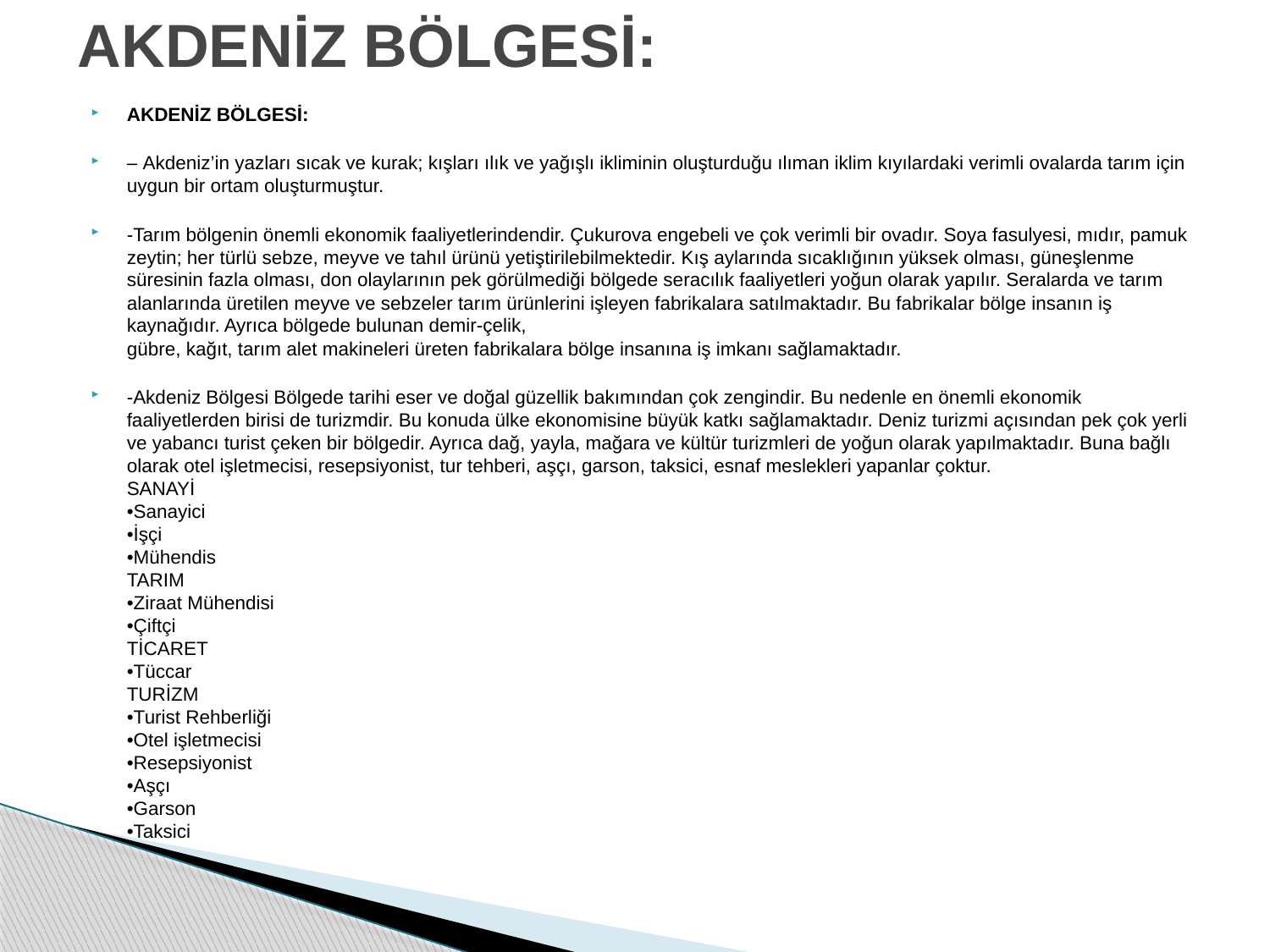

# AKDENİZ BÖLGESİ:
AKDENİZ BÖLGESİ:
– Akdeniz’in yazları sıcak ve kurak; kışları ılık ve yağışlı ikliminin oluşturduğu ılıman iklim kıyılardaki verimli ovalarda tarım için uygun bir ortam oluşturmuştur.
-Tarım bölgenin önemli ekonomik faaliyetlerindendir. Çukurova engebeli ve çok verimli bir ovadır. Soya fasulyesi, mıdır, pamuk zeytin; her türlü sebze, meyve ve tahıl ürünü yetiştirilebilmektedir. Kış aylarında sıcaklığının yüksek olması, güneşlenme süresinin fazla olması, don olaylarının pek görülmediği bölgede seracılık faaliyetleri yoğun olarak yapılır. Seralarda ve tarım alanlarında üretilen meyve ve sebzeler tarım ürünlerini işleyen fabrikalara satılmaktadır. Bu fabrikalar bölge insanın iş kaynağıdır. Ayrıca bölgede bulunan demir-çelik,
gübre, kağıt, tarım alet makineleri üreten fabrikalara bölge insanına iş imkanı sağlamaktadır.
-Akdeniz Bölgesi Bölgede tarihi eser ve doğal güzellik bakımından çok zengindir. Bu nedenle en önemli ekonomik faaliyetlerden birisi de turizmdir. Bu konuda ülke ekonomisine büyük katkı sağlamaktadır. Deniz turizmi açısından pek çok yerli ve yabancı turist çeken bir bölgedir. Ayrıca dağ, yayla, mağara ve kültür turizmleri de yoğun olarak yapılmaktadır. Buna bağlı olarak otel işletmecisi, resepsiyonist, tur tehberi, aşçı, garson, taksici, esnaf meslekleri yapanlar çoktur.
SANAYİ
•Sanayici
•İşçi
•Mühendis
TARIM
•Ziraat Mühendisi
•Çiftçi
TİCARET
•Tüccar
TURİZM
•Turist Rehberliği
•Otel işletmecisi
•Resepsiyonist
•Aşçı
•Garson
•Taksici